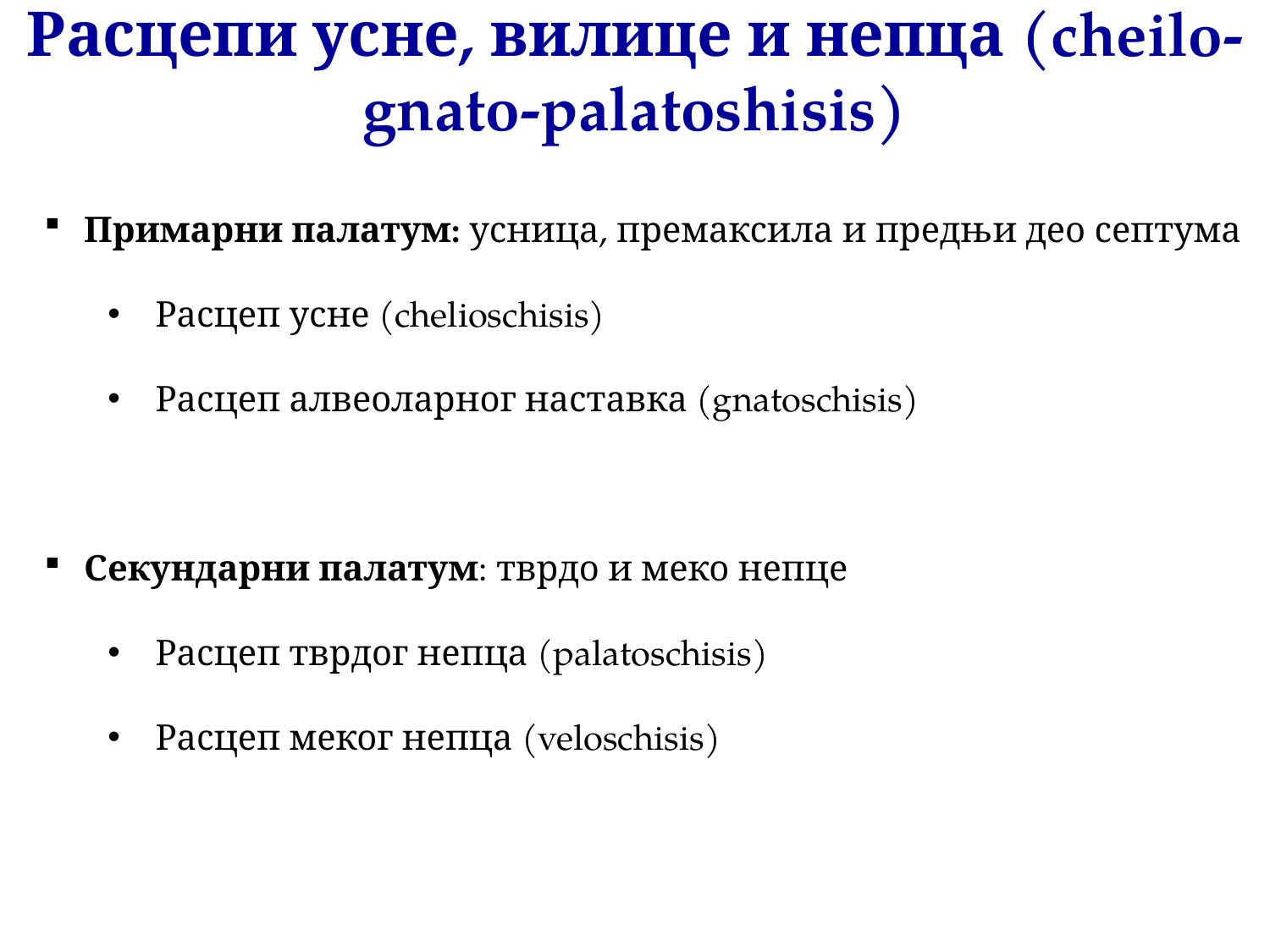

Расцепи усне, вилице и непца (cheilo-gnato-palatoshisis)

Примарни палатум: усница, премаксила и предњи део септума

Расцеп усне (chelioschisis)

Расцеп алвеоларног наставка (gnatoschisis)

Секундарни палатум: тврдо и меко непце

Расцеп тврдог непца (palatoschisis)

Расцеп меког непца (veloschisis)